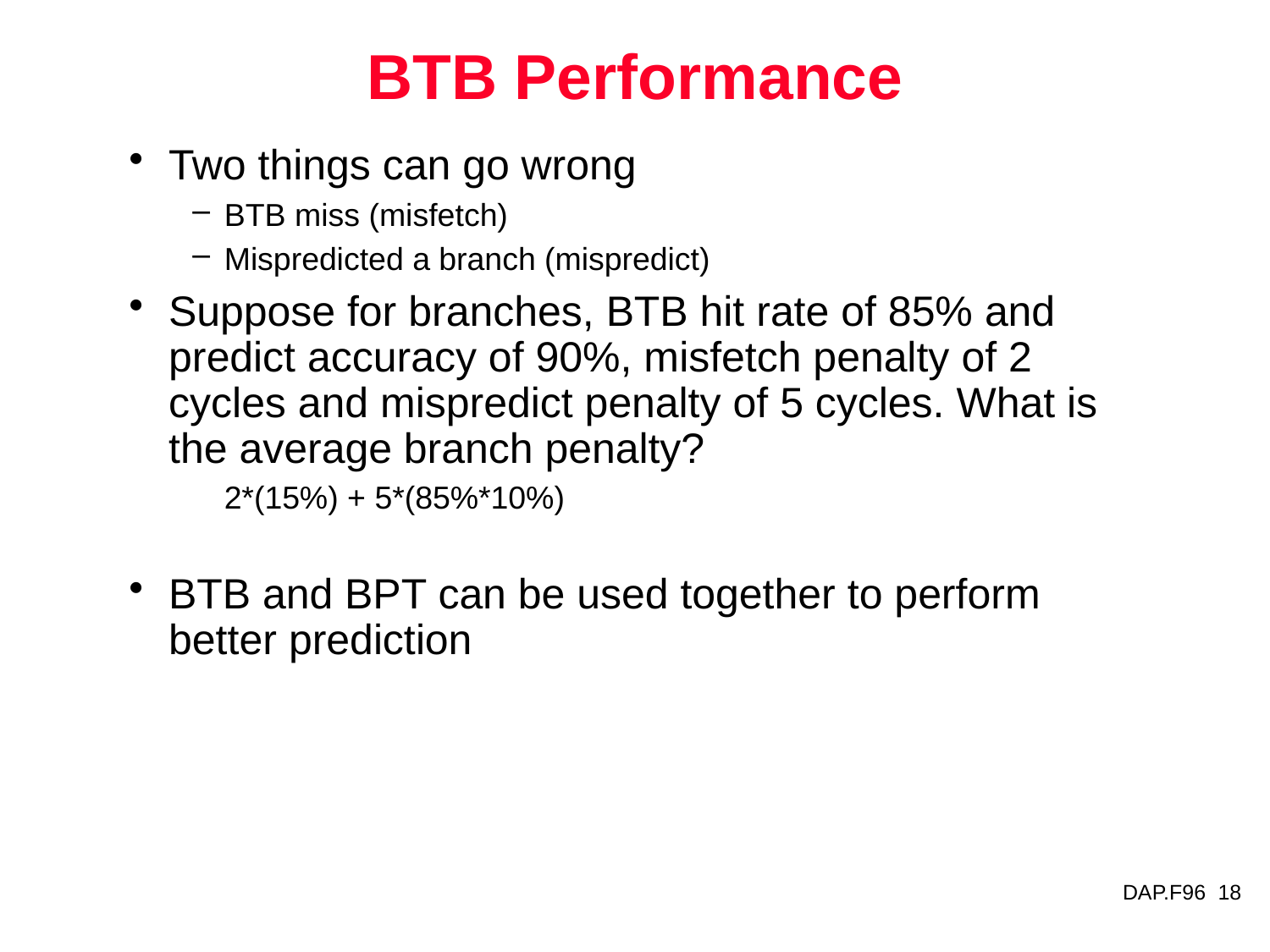

# BTB Performance
Two things can go wrong
BTB miss (misfetch)
Mispredicted a branch (mispredict)
Suppose for branches, BTB hit rate of 85% and predict accuracy of 90%, misfetch penalty of 2 cycles and mispredict penalty of 5 cycles. What is the average branch penalty?
	2*(15%) + 5*(85%*10%)

BTB and BPT can be used together to perform better prediction